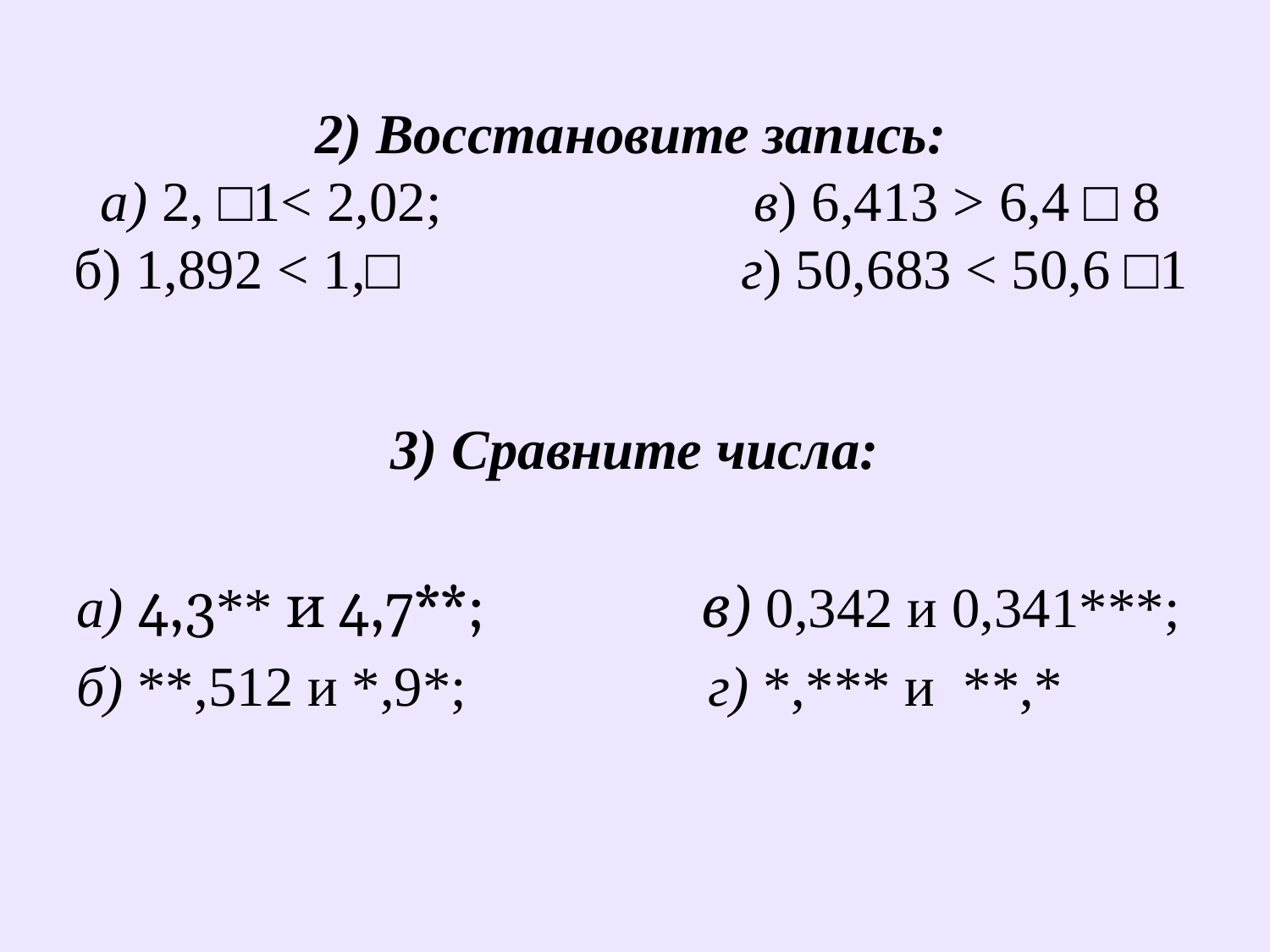

# 2) Восстановите запись: а) 2, □1< 2,02;                      в) 6,413 > 6,4 □ 8 б) 1,892 < 1,□                        г) 50,683 < 50,6 □1
3) Сравните числа:

а) 4,3** и 4,7**;                в) 0,342 и 0,341***;
б) **,512 и *,9*;                 г) *,*** и  **,*